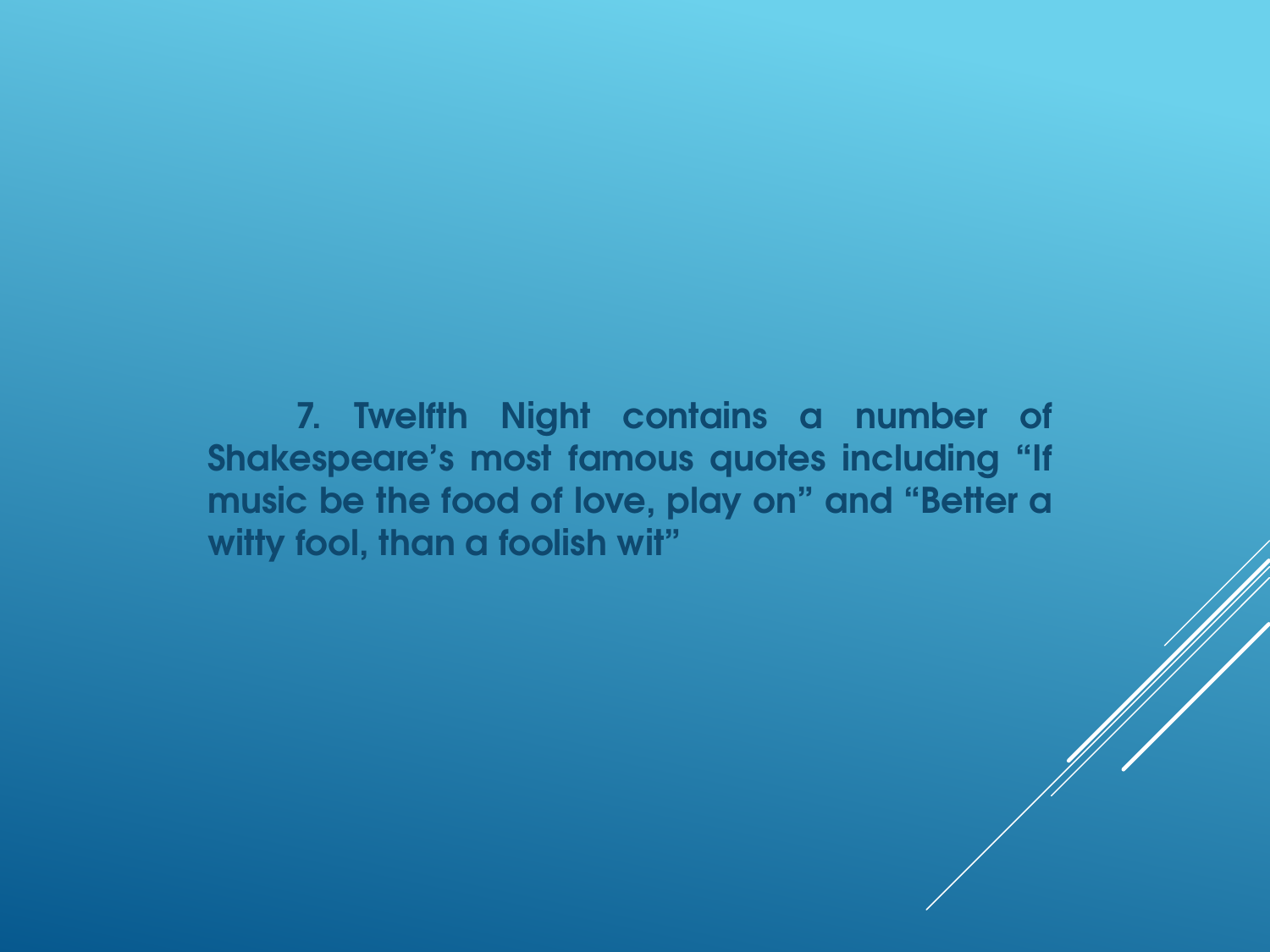

7. Twelfth Night contains a number of Shakespeare’s most famous quotes including “If music be the food of love, play on” and “Better a witty fool, than a foolish wit”